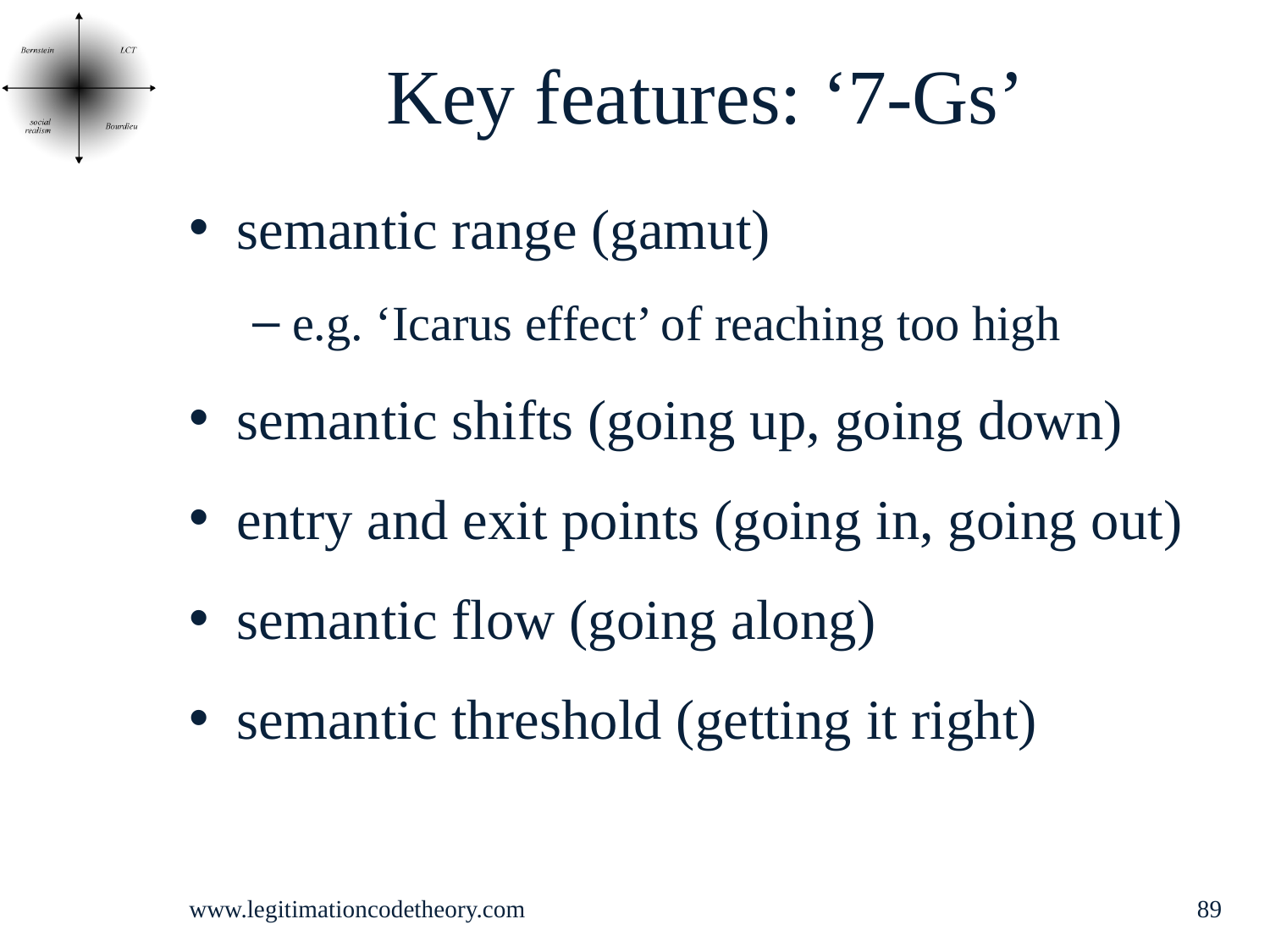

# Key features: ‘7-Gs’

semantic range (gamut)
e.g. ‘Icarus effect’ of reaching too high
semantic shifts (going up, going down)
entry and exit points (going in, going out)
semantic flow (going along)
semantic threshold (getting it right)
www.legitimationcodetheory.com
89